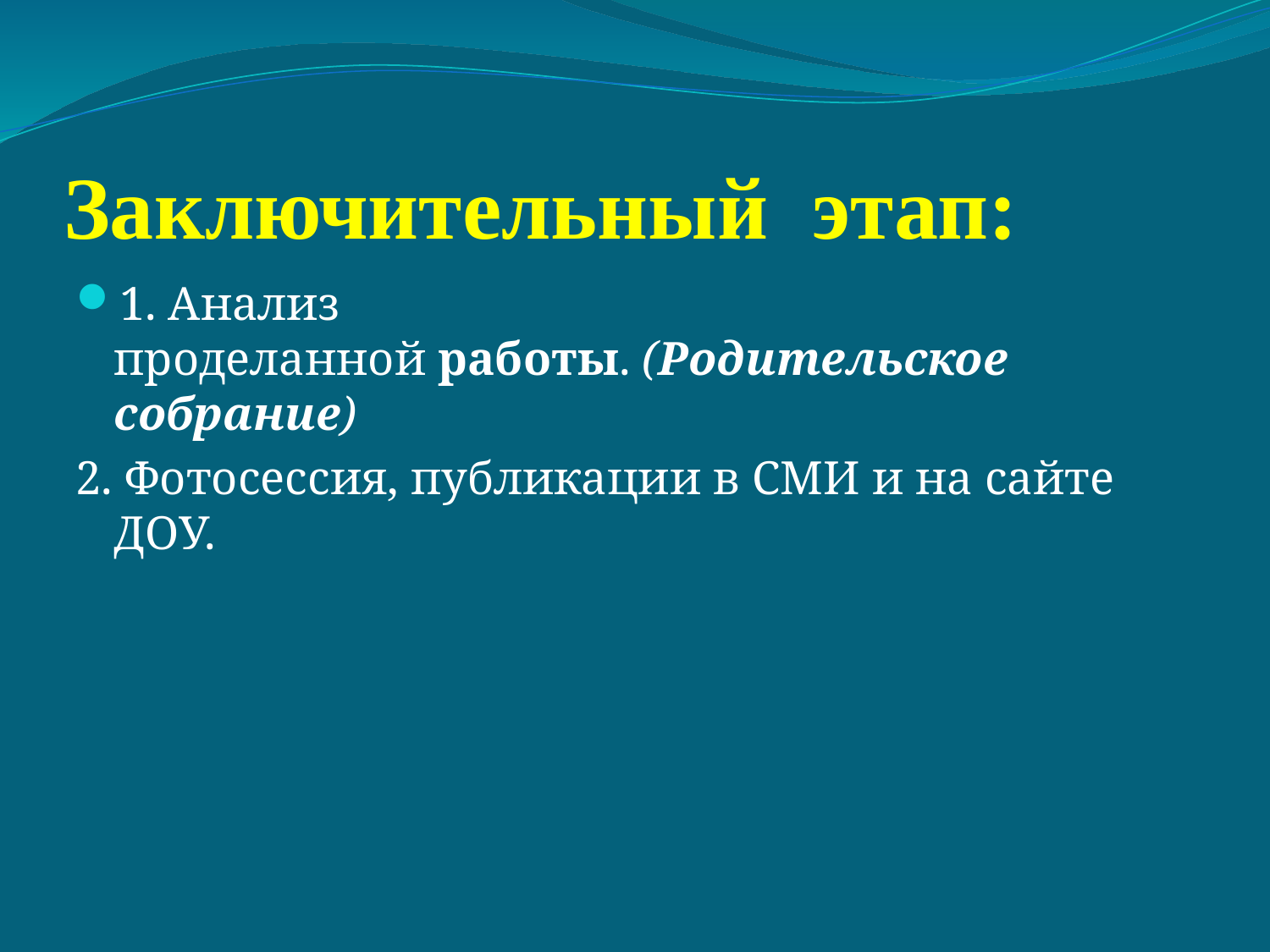

# Заключительный  этап:
1. Анализ проделанной работы. (Родительское собрание)
2. Фотосессия, публикации в СМИ и на сайте ДОУ.